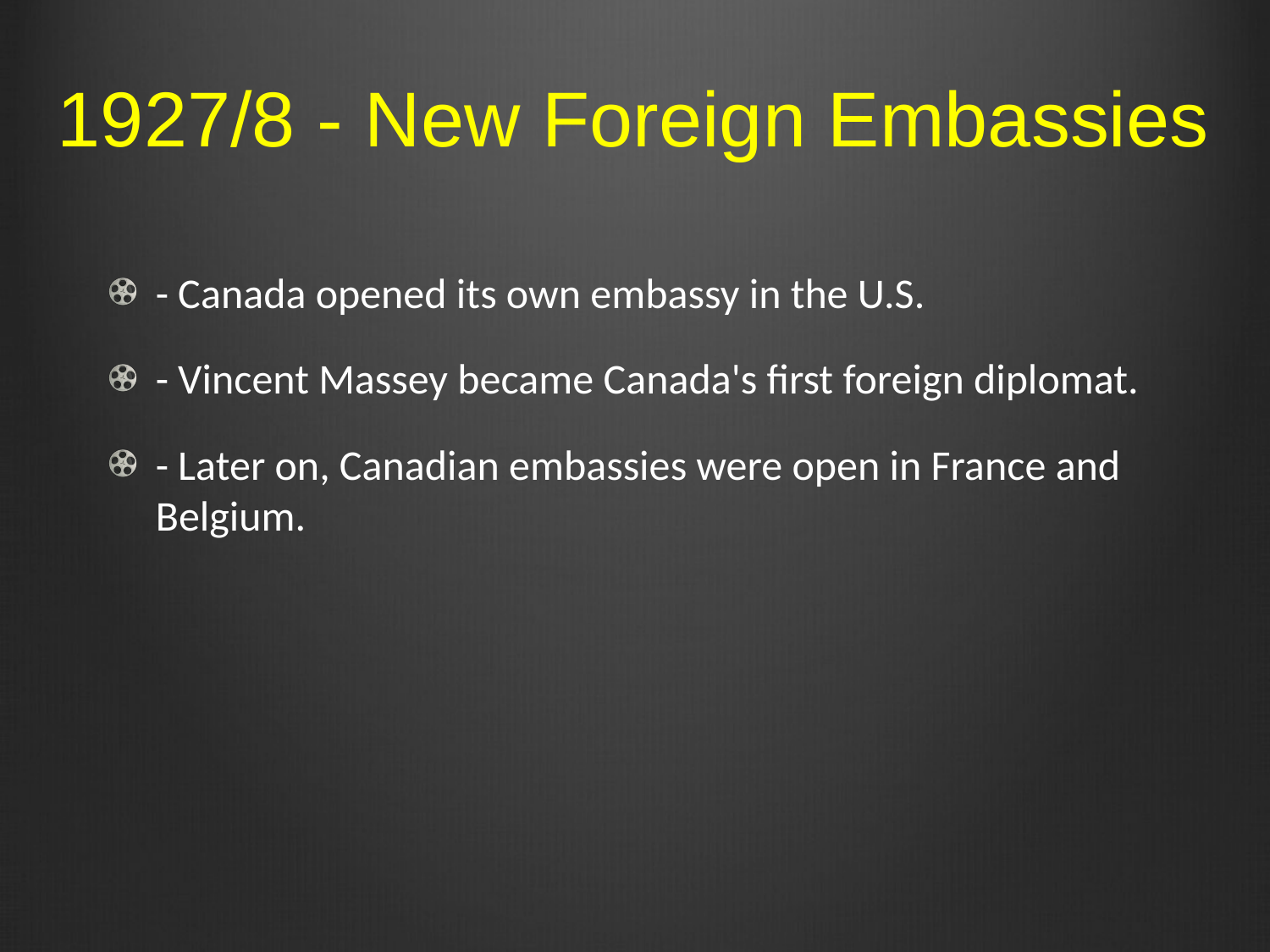

# 1927/8 - New Foreign Embassies
- Canada opened its own embassy in the U.S.
- Vincent Massey became Canada's first foreign diplomat.
- Later on, Canadian embassies were open in France and Belgium.